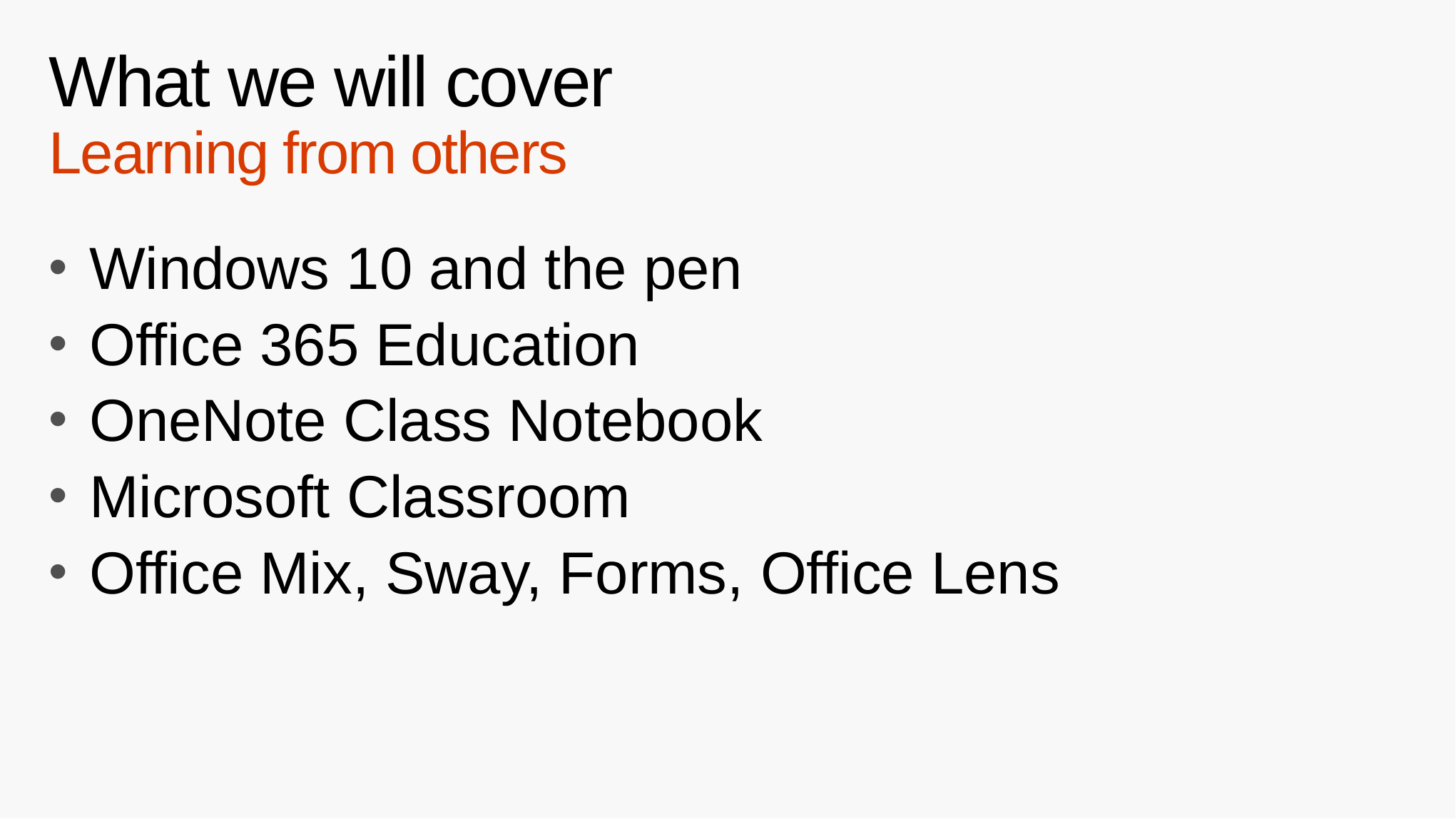

# What we will cover Learning from others
Windows 10 and the pen
Office 365 Education
OneNote Class Notebook
Microsoft Classroom
Office Mix, Sway, Forms, Office Lens